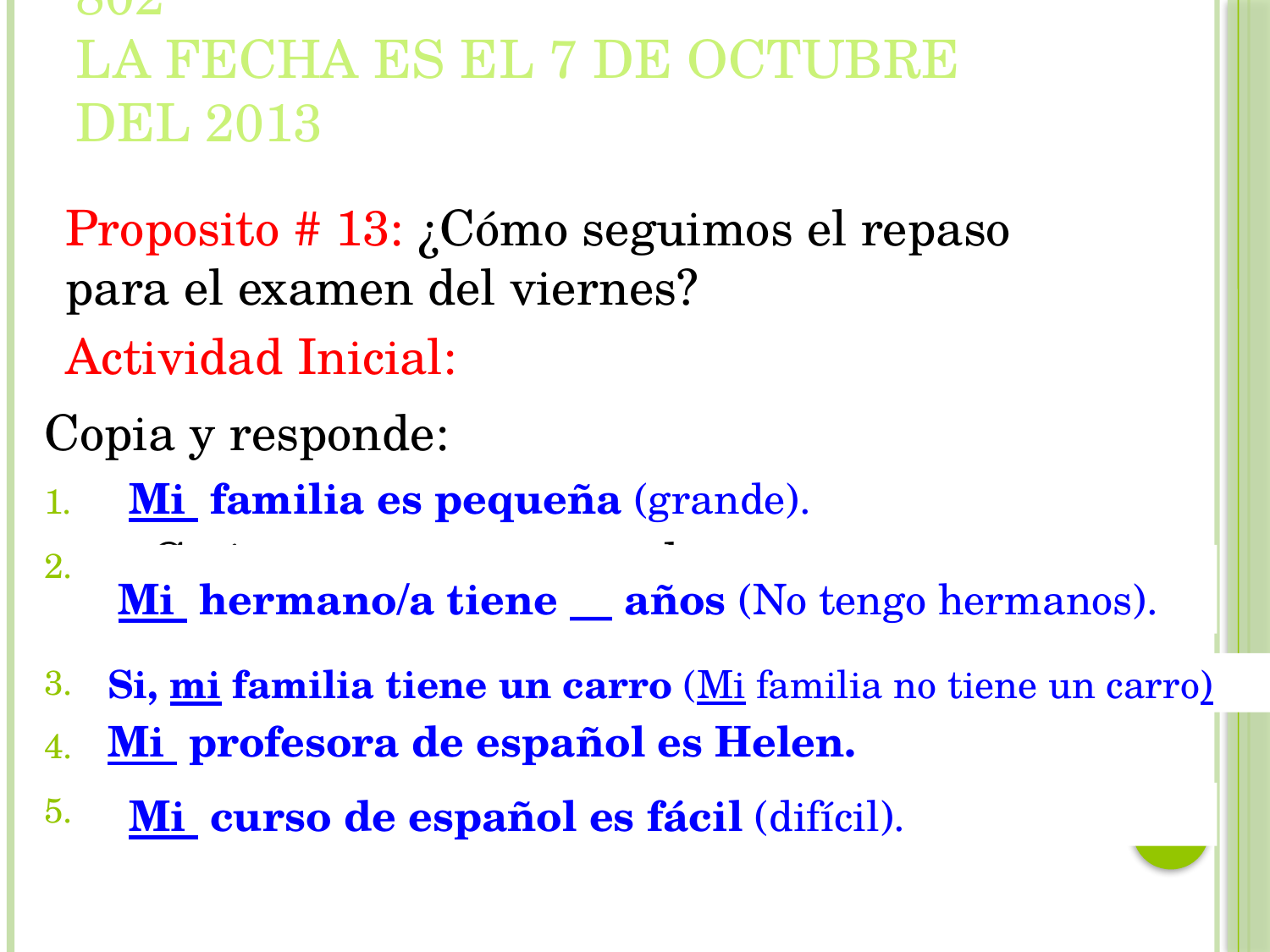

# Me llamo ____________	Clase 802 La fecha es el 7 de octubre del 2013
Proposito # 13: ¿Cómo seguimos el repaso para el examen del viernes?
Actividad Inicial:
Copia y responde:
¿Es grande o pequeña tu familia?
¿Cuántos años tiene tu hermano o tu hermana?
¿Tiene tu familia un carro?
¿Quién es tu profesor(a) de español?
¿Es fácil o difícil tu curso de español?
Mi  familia es pequeña (grande).
Mi  hermano/a tiene __ años (No tengo hermanos).
Si, mi familia tiene un carro (Mi familia no tiene un carro)
Mi  profesora de español es Helen.
Mi  curso de español es fácil (difícil).